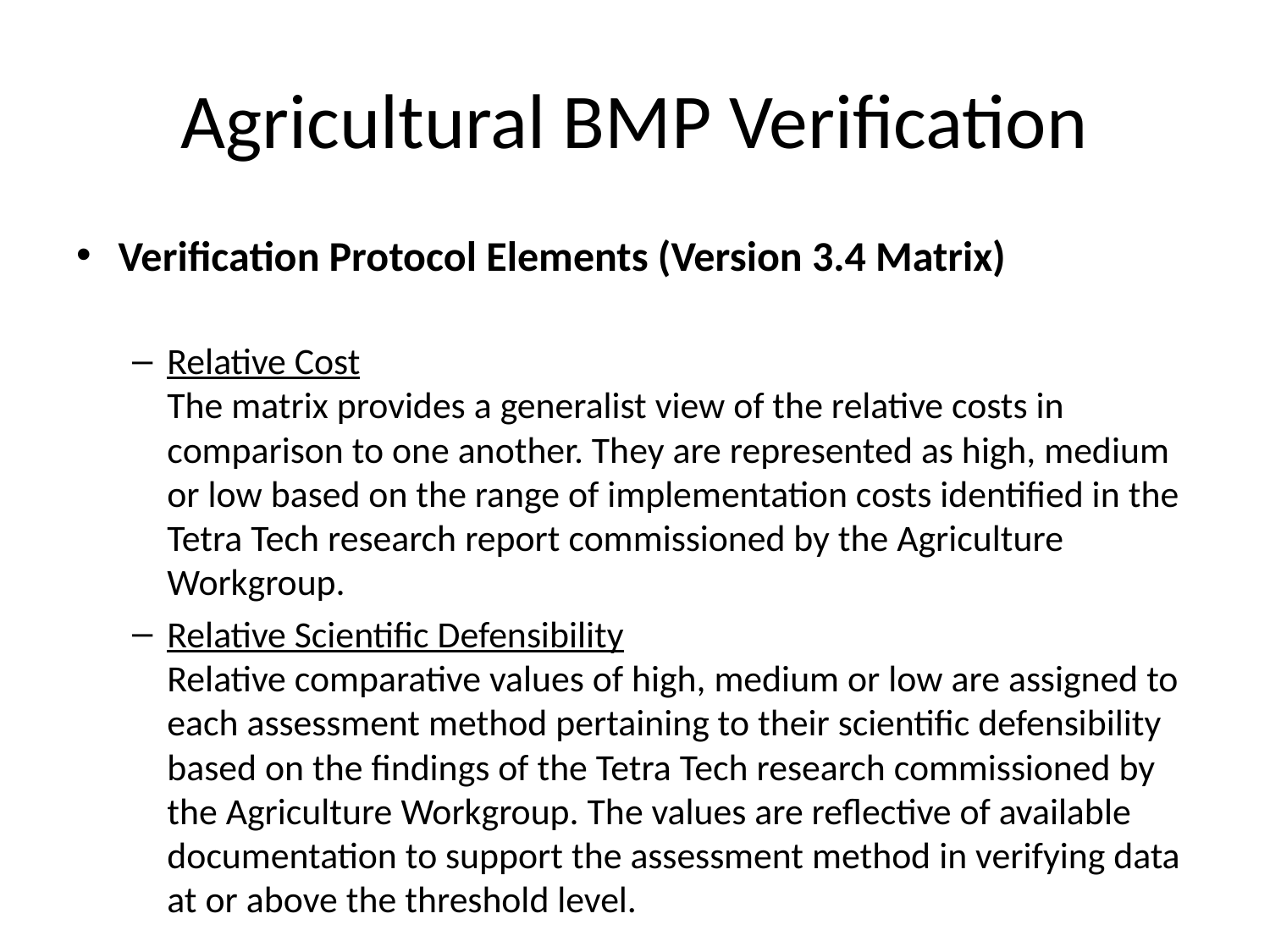

# Agricultural BMP Verification
Verification Protocol Elements (Version 3.4 Matrix)
Relative Cost
The matrix provides a generalist view of the relative costs in comparison to one another. They are represented as high, medium or low based on the range of implementation costs identified in the Tetra Tech research report commissioned by the Agriculture Workgroup.
Relative Scientific Defensibility
Relative comparative values of high, medium or low are assigned to each assessment method pertaining to their scientific defensibility based on the findings of the Tetra Tech research commissioned by the Agriculture Workgroup. The values are reflective of available documentation to support the assessment method in verifying data at or above the threshold level.